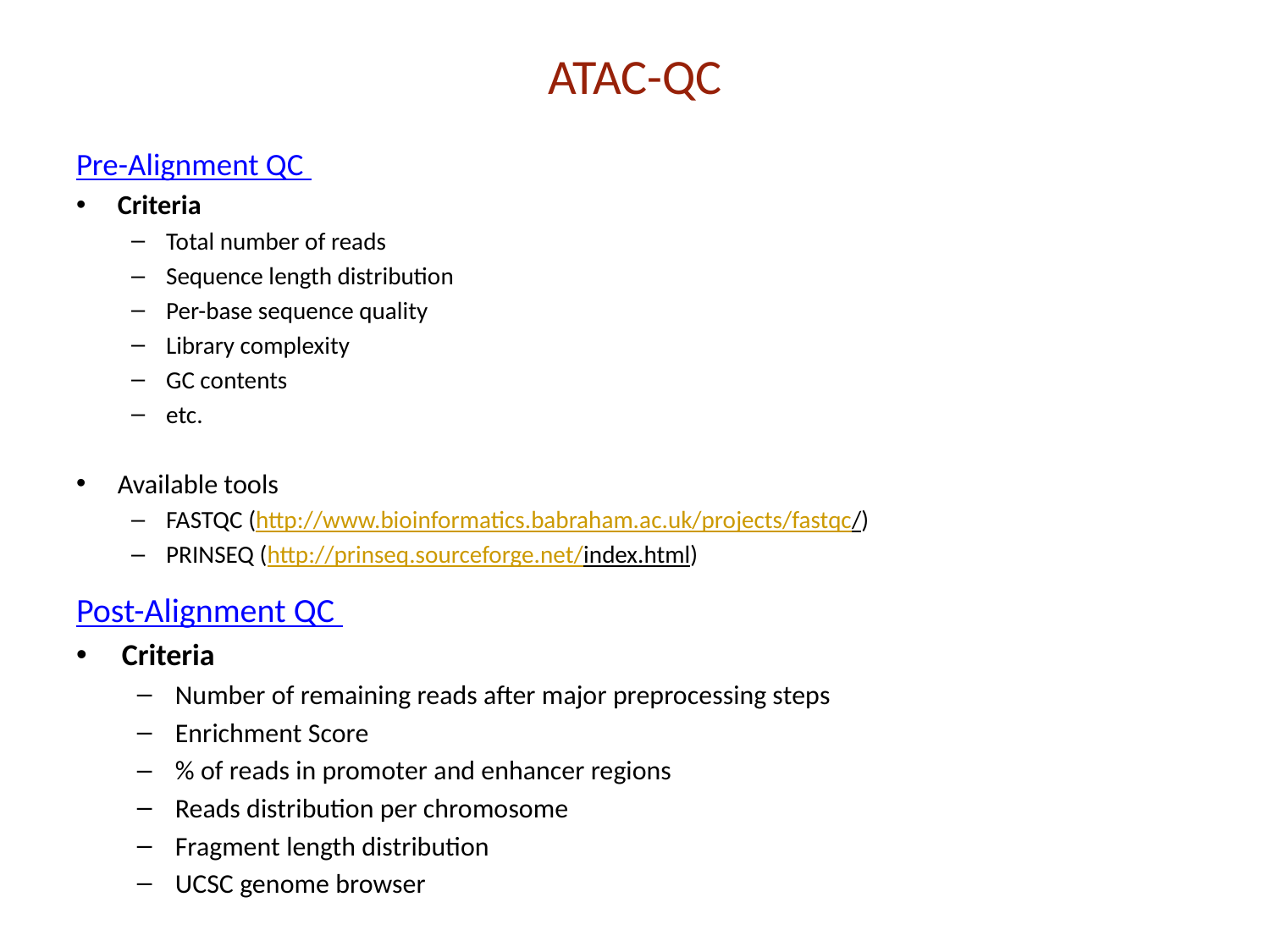

# ATAC-QC
Pre-Alignment QC
Criteria
Total number of reads
Sequence length distribution
Per-base sequence quality
Library complexity
GC contents
etc.

Available tools
FASTQC (http://www.bioinformatics.babraham.ac.uk/projects/fastqc/)
PRINSEQ (http://prinseq.sourceforge.net/index.html)

Post-Alignment QC
Criteria
Number of remaining reads after major preprocessing steps
Enrichment Score
% of reads in promoter and enhancer regions
Reads distribution per chromosome
Fragment length distribution
UCSC genome browser